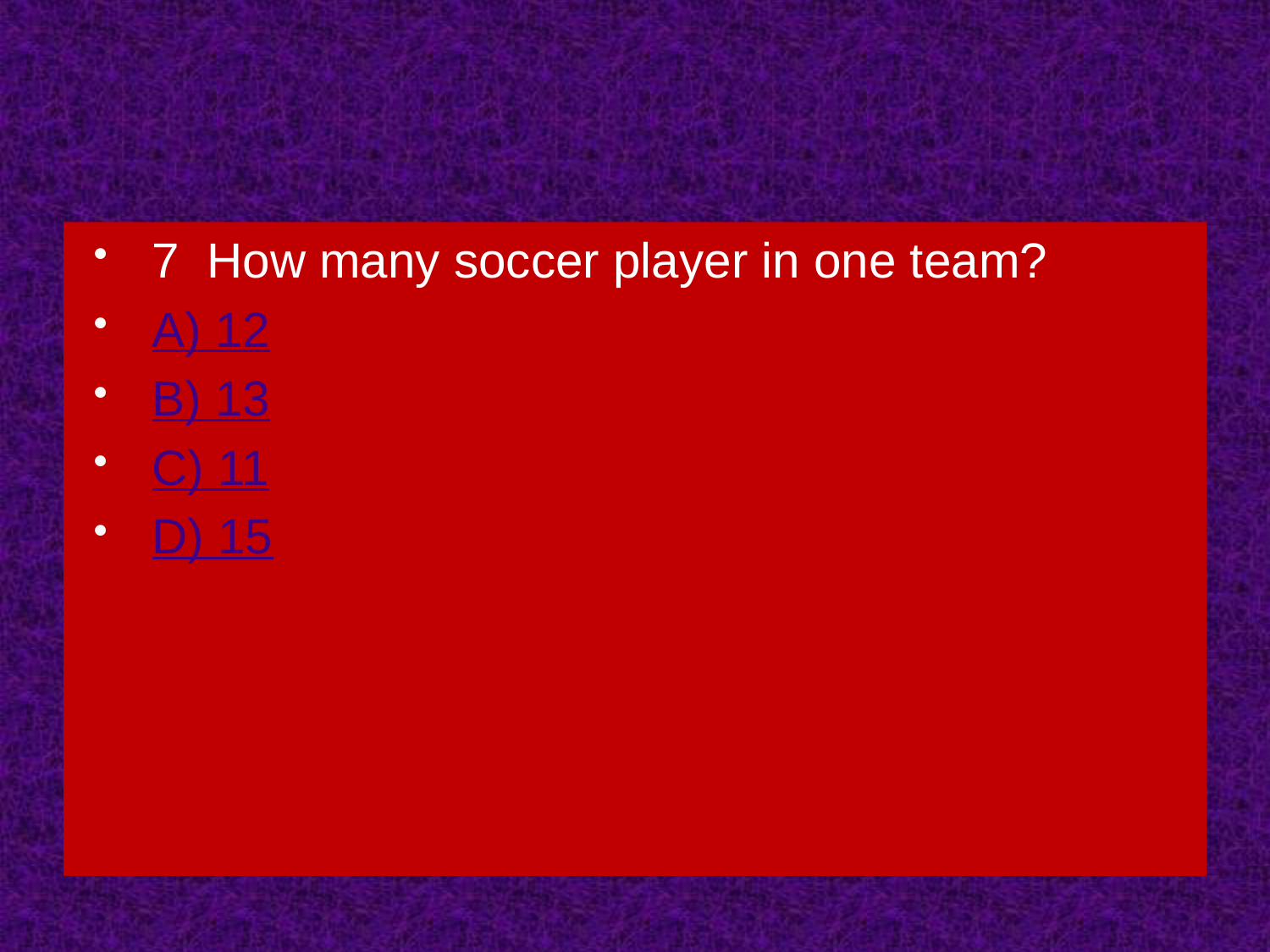

7  How many soccer player in one team?
A) 12
B) 13
C) 11
D) 15